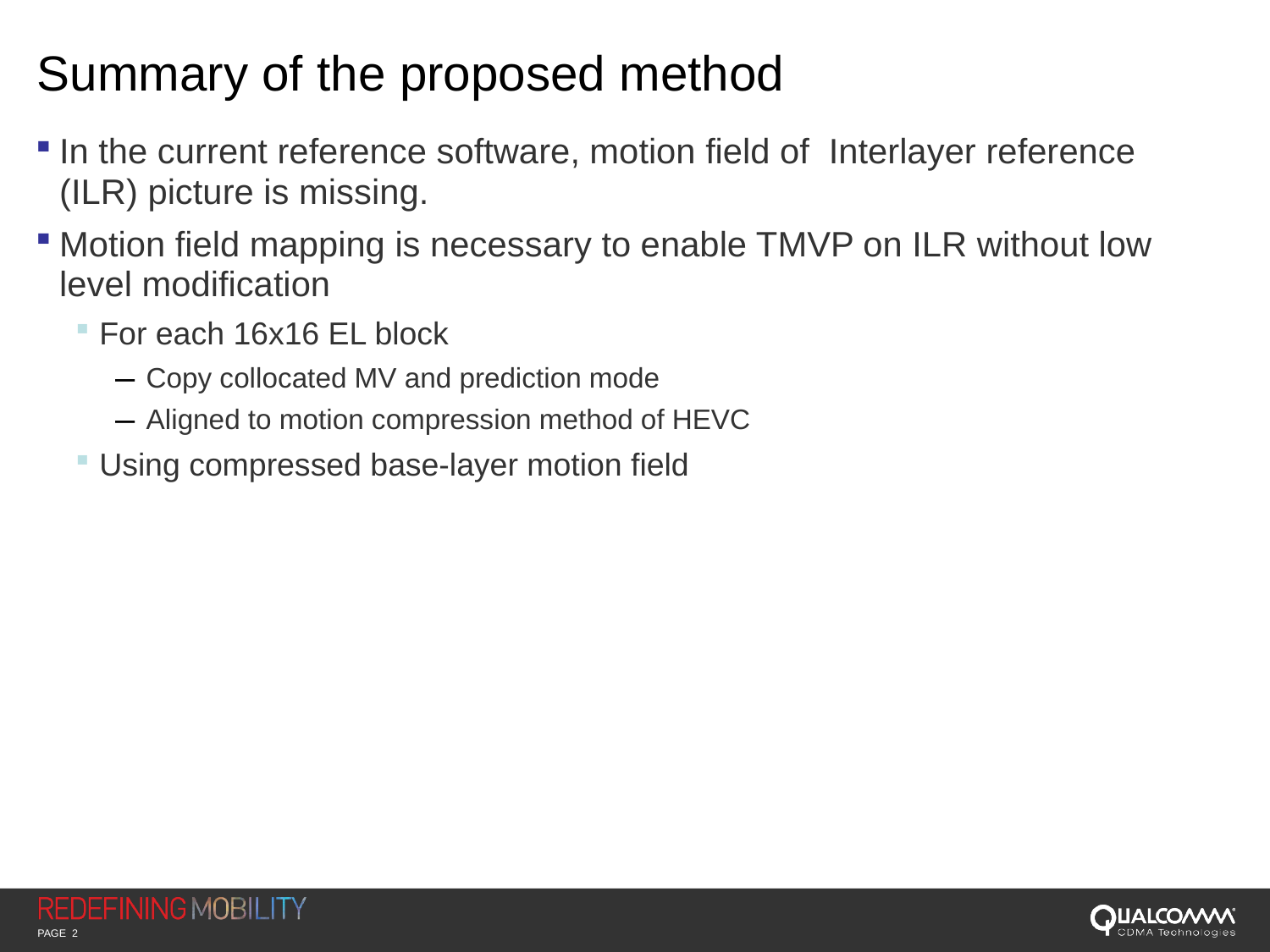

# Summary of the proposed method
In the current reference software, motion field of  Interlayer reference (ILR) picture is missing.
Motion field mapping is necessary to enable TMVP on ILR without low level modification
For each 16x16 EL block
Copy collocated MV and prediction mode
Aligned to motion compression method of HEVC
Using compressed base-layer motion field